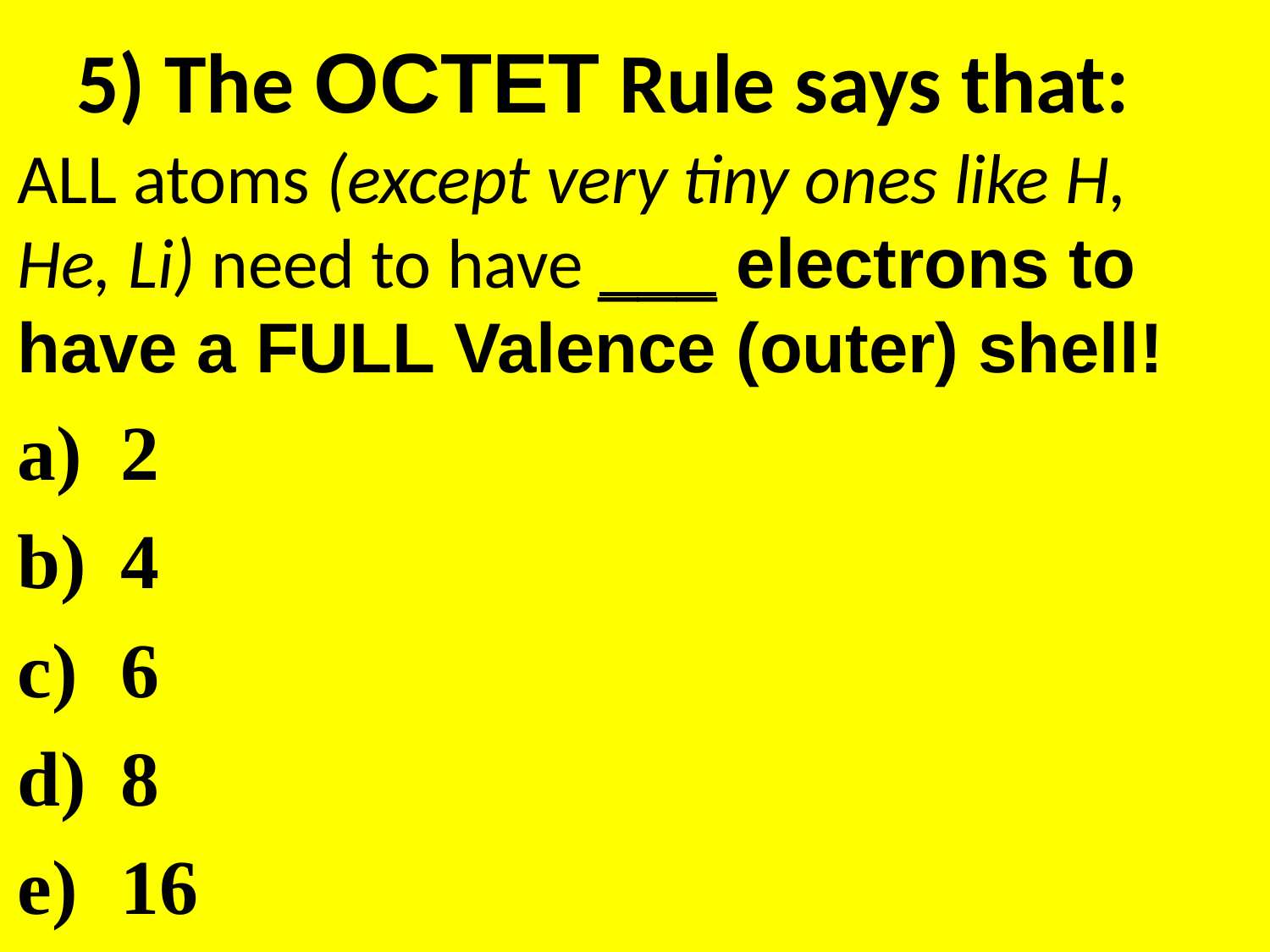

# 5) The OCTET Rule says that:
ALL atoms (except very tiny ones like H, He, Li) need to have ___ electrons to have a FULL Valence (outer) shell!
2
4
6
8
16